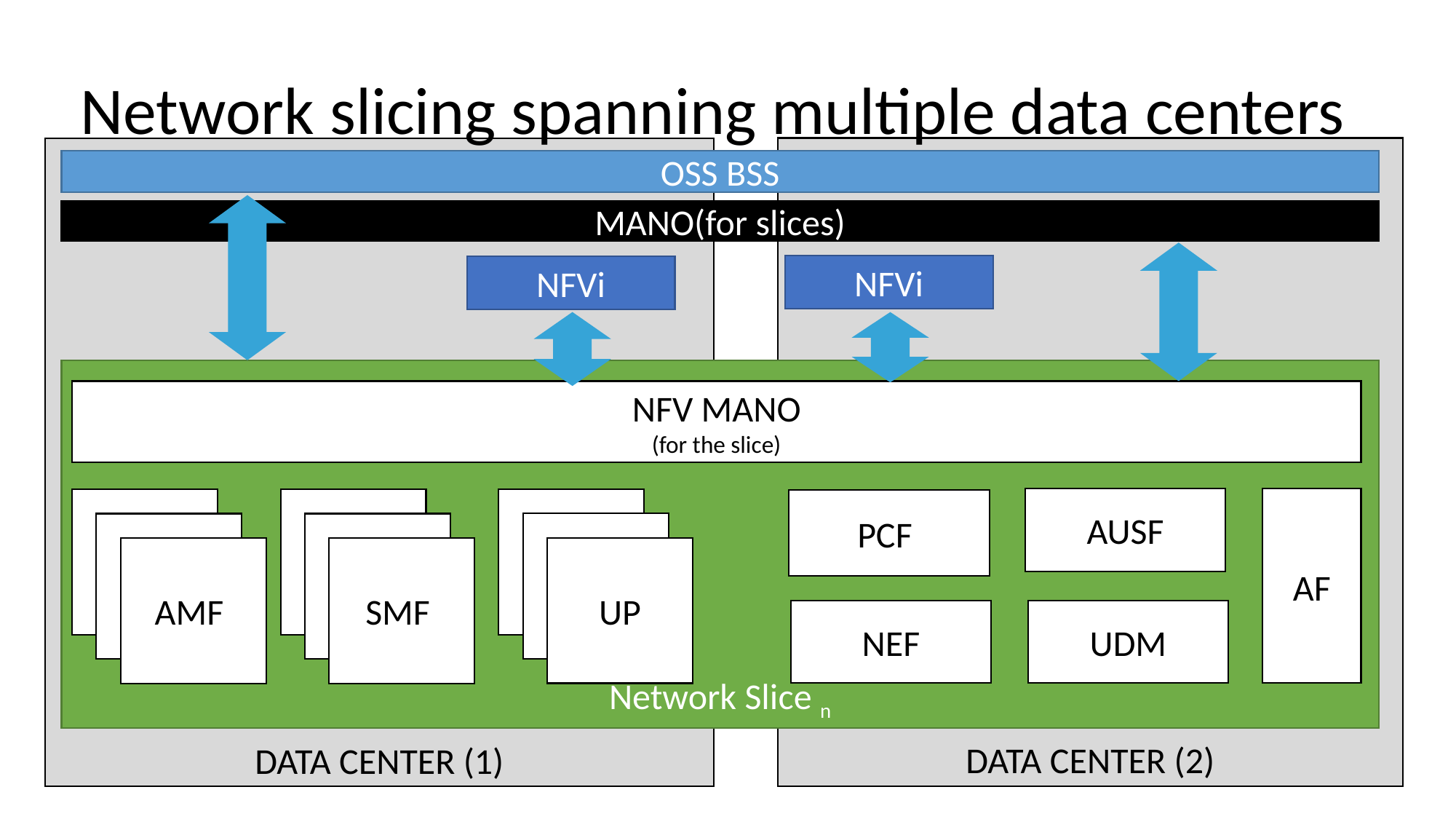

# Network slicing spanning multiple data centers
DATA CENTER (2)
DATA CENTER (1)
OSS BSS

MANO(for slices)

NFVi
NFVi

Network Slice n
NFV MANO
(for the slice)
AF
AUSF
UP
AMF
SMF
PCF
UP
AMF
SMF
UP
AMF
SMF
NEF
UDM